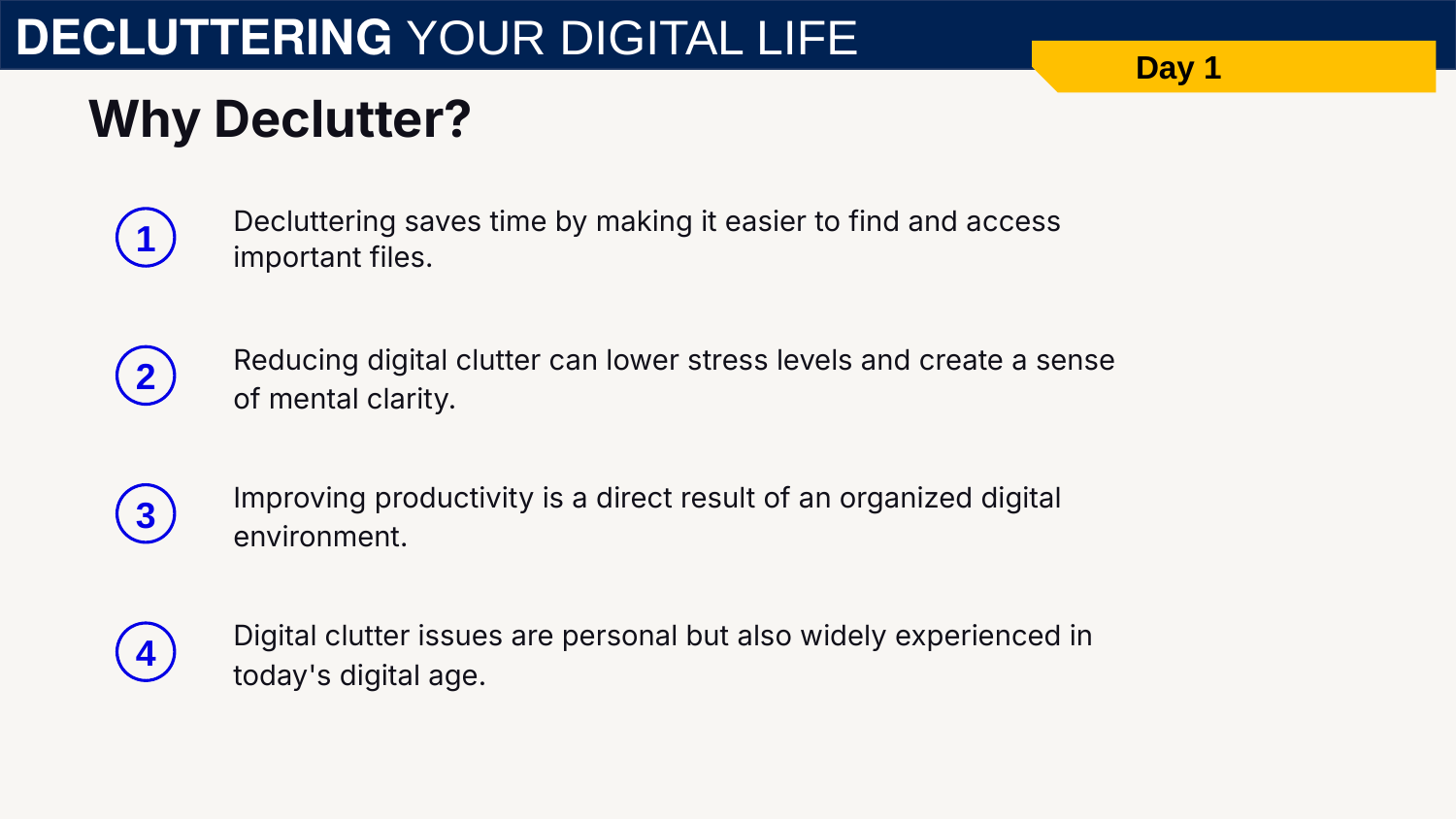

DECLUTTERING YOUR DIGITAL LIFE
Day 1

# Why Declutter?
Decluttering saves time by making it easier to find and access important files.
1
Reducing digital clutter can lower stress levels and create a sense of mental clarity.
2
Improving productivity is a direct result of an organized digital environment.
3
Digital clutter issues are personal but also widely experienced in today's digital age.
4